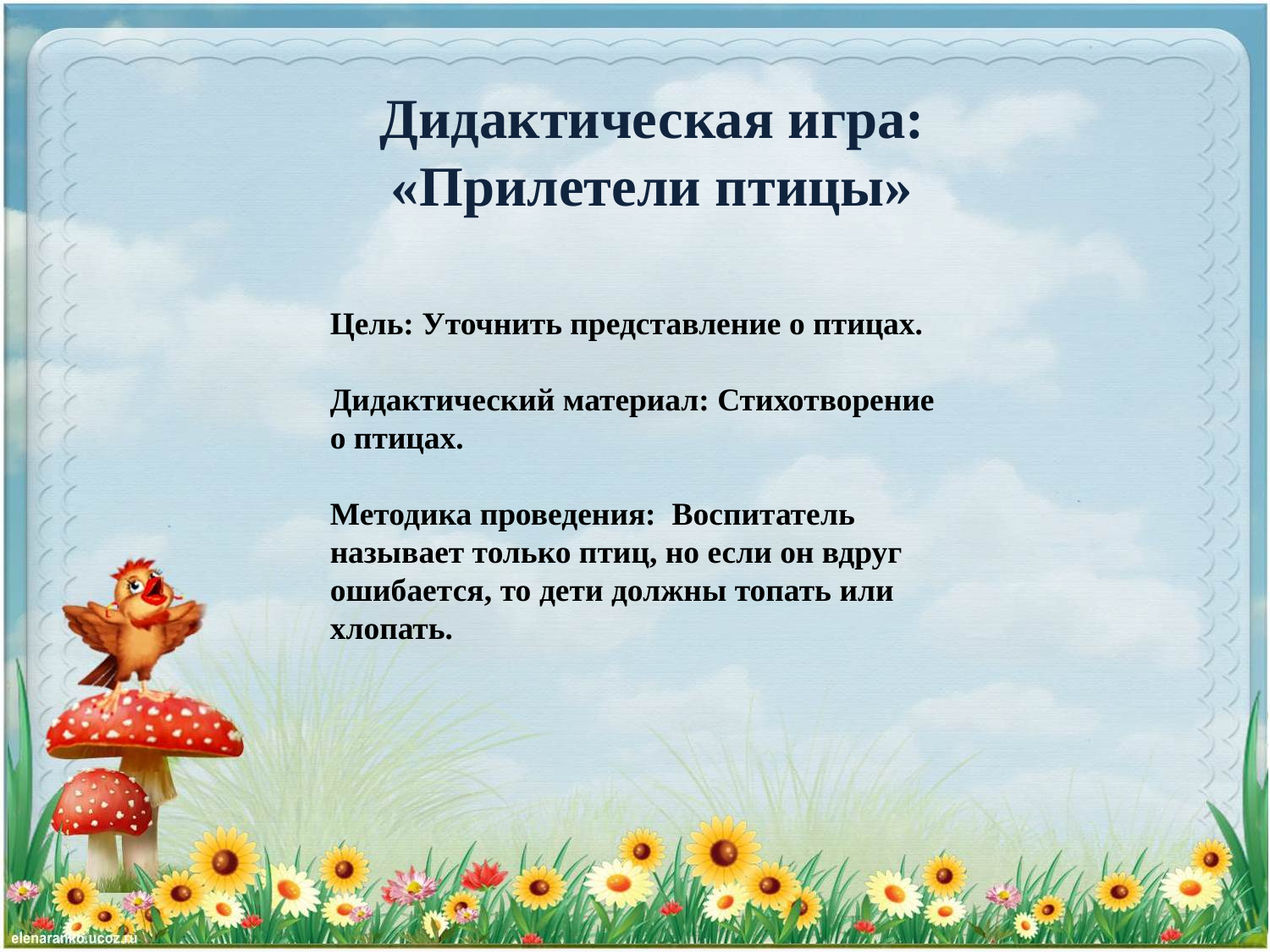

Дидактическая игра: «Прилетели птицы»

Цель: Уточнить представление о птицах.

Дидактический материал: Стихотворение о птицах.

Методика проведения:  Воспитатель называет только птиц, но если он вдруг ошибается, то дети должны топать или хлопать.